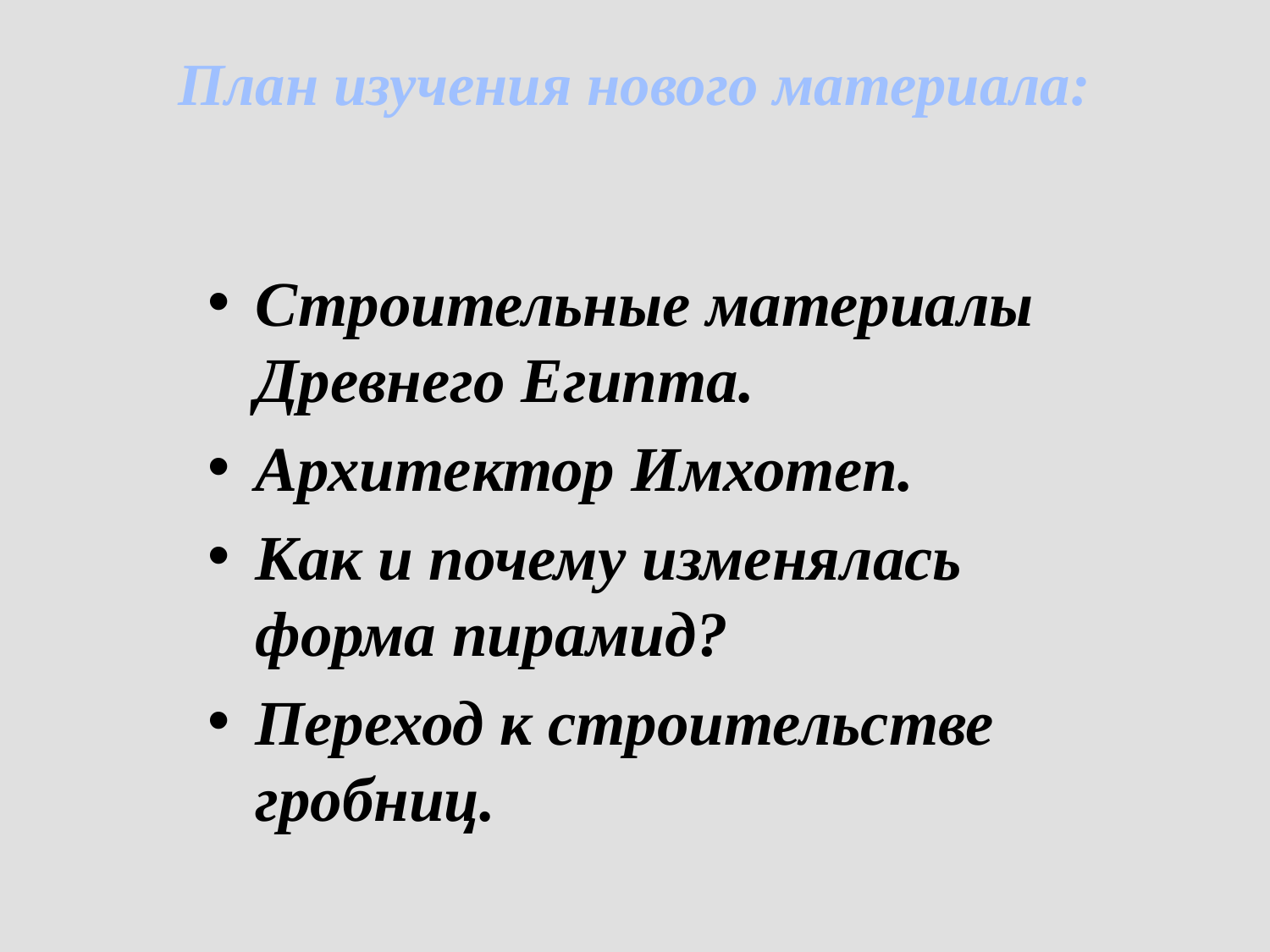

# План изучения нового материала:
Строительные материалы Древнего Египта.
Архитектор Имхотеп.
Как и почему изменялась форма пирамид?
Переход к строительстве гробниц.